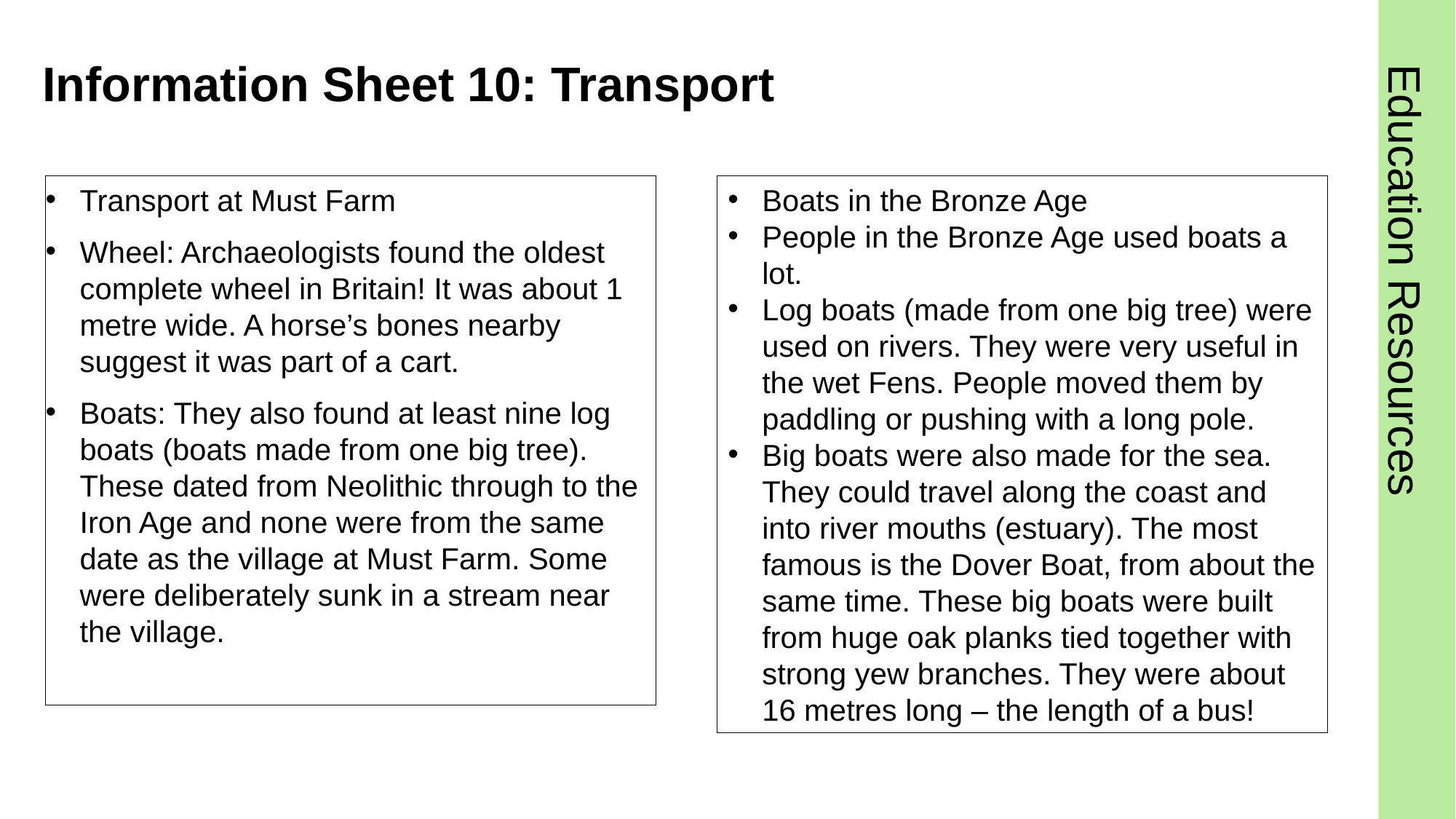

# Information Sheet 10: Transport
Transport at Must Farm
Wheel: Archaeologists found the oldest complete wheel in Britain! It was about 1 metre wide. A horse’s bones nearby suggest it was part of a cart.
Boats: They also found at least nine log boats (boats made from one big tree). These dated from Neolithic through to the Iron Age and none were from the same date as the village at Must Farm. Some were deliberately sunk in a stream near the village.

Boats in the Bronze Age
People in the Bronze Age used boats a lot.
Log boats (made from one big tree) were used on rivers. They were very useful in the wet Fens. People moved them by paddling or pushing with a long pole.
Big boats were also made for the sea. They could travel along the coast and into river mouths (estuary). The most famous is the Dover Boat, from about the same time. These big boats were built from huge oak planks tied together with strong yew branches. They were about 16 metres long – the length of a bus!